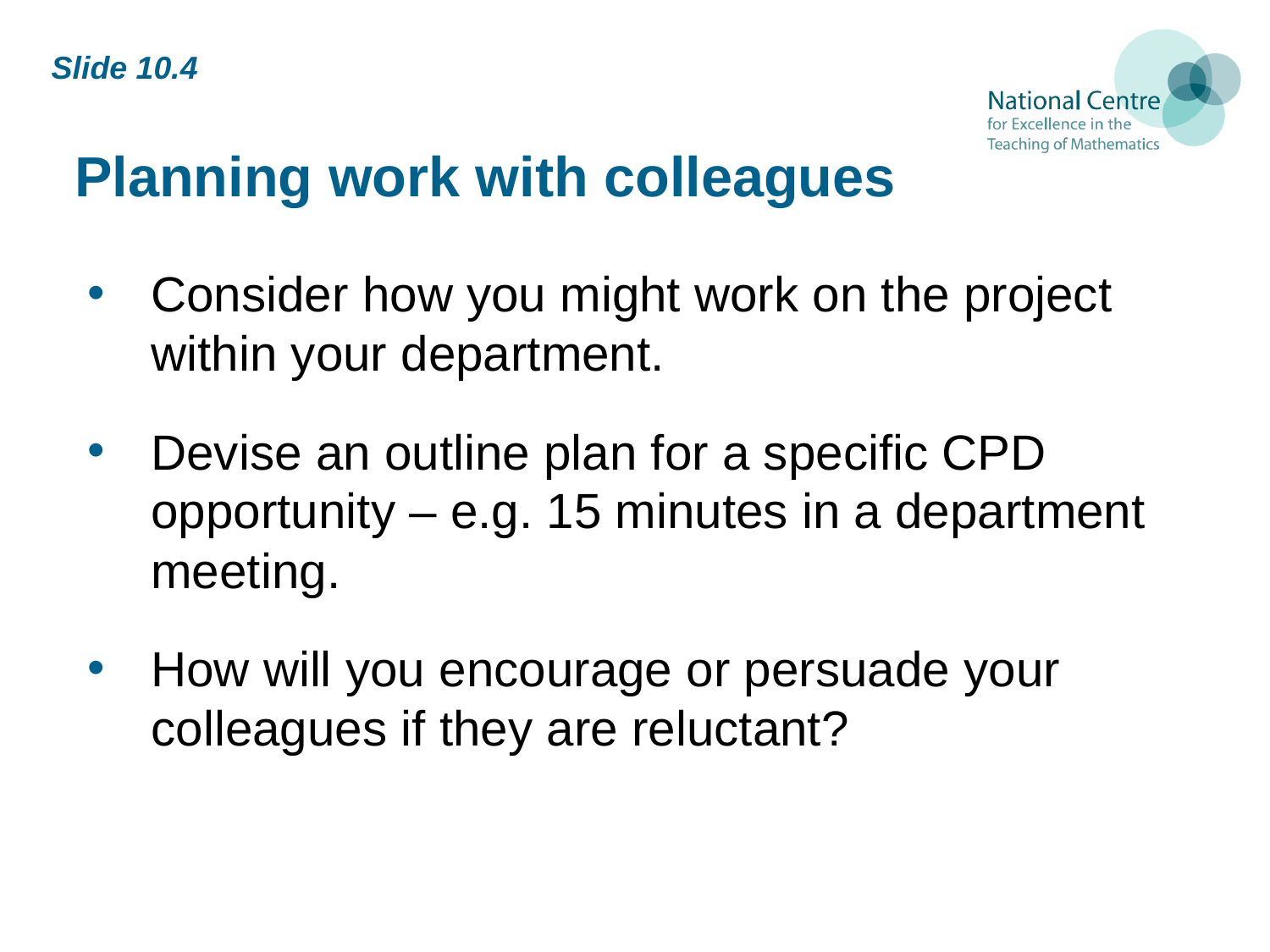

Slide 10.4
# Planning work with colleagues
Consider how you might work on the project within your department.

Devise an outline plan for a specific CPD opportunity – e.g. 15 minutes in a department meeting.

How will you encourage or persuade your colleagues if they are reluctant?